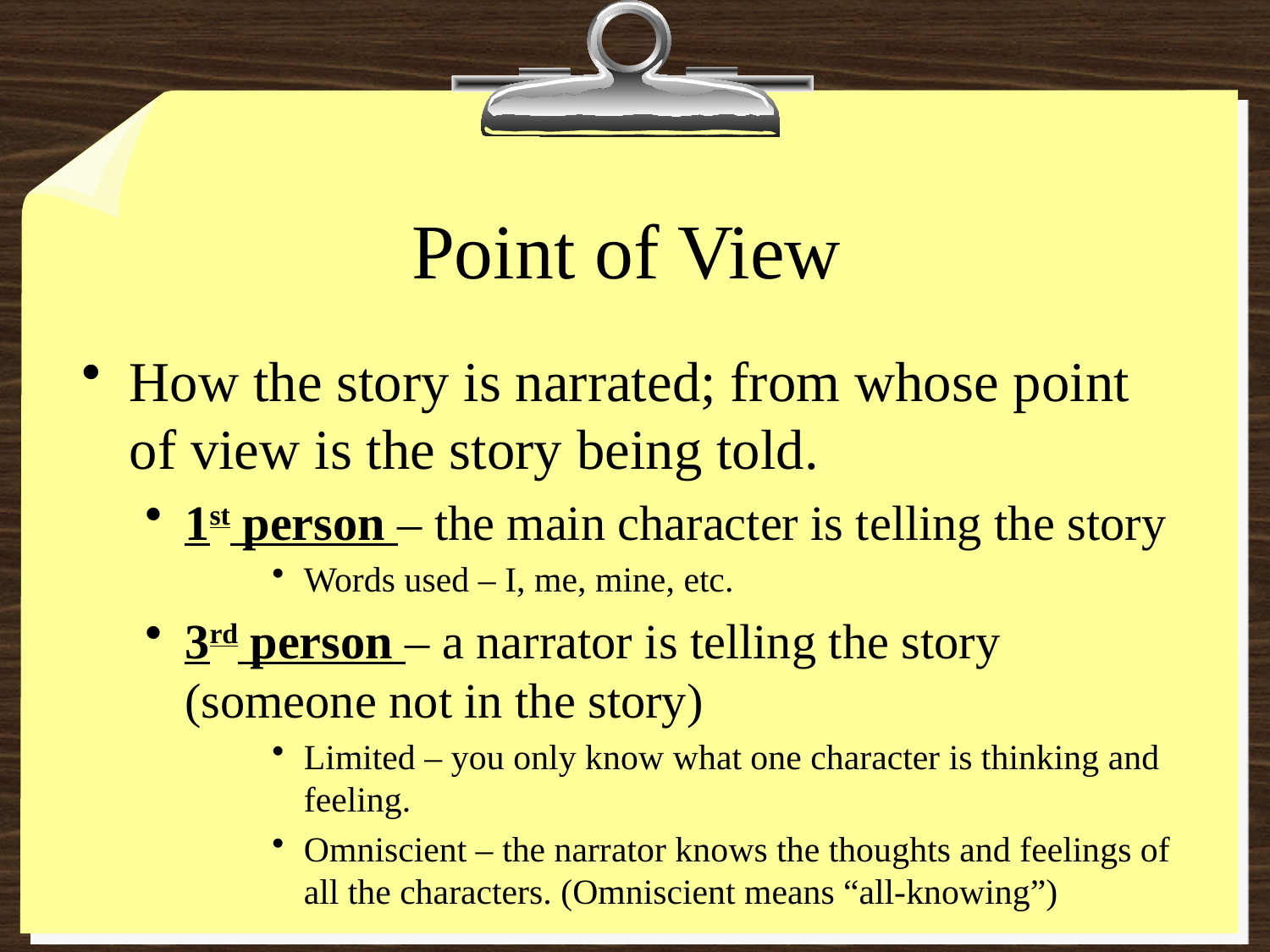

# Point of View
How the story is narrated; from whose point of view is the story being told.
1st person – the main character is telling the story
Words used – I, me, mine, etc.
3rd person – a narrator is telling the story (someone not in the story)
Limited – you only know what one character is thinking and feeling.
Omniscient – the narrator knows the thoughts and feelings of all the characters. (Omniscient means “all-knowing”)